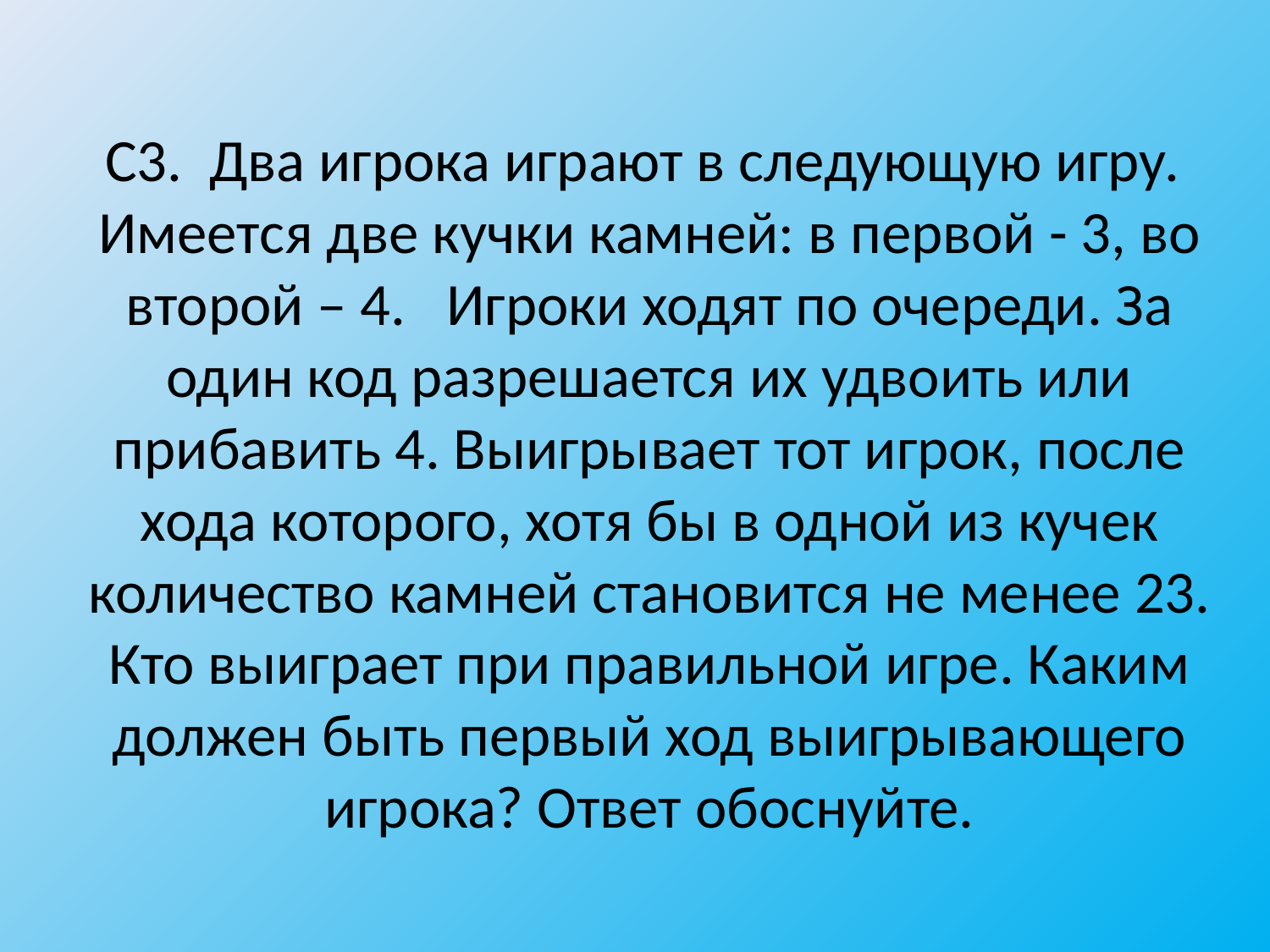

# С3.  Два игрока играют в следующую игру.  Имеется две кучки камней: в первой - 3, во второй – 4.   Игроки ходят по очереди. За один код разрешается их удвоить или прибавить 4. Выигрывает тот игрок, после хода которого, хотя бы в одной из кучек количество камней становится не менее 23. Кто выиграет при правильной игре. Каким должен быть первый ход выигрывающего игрока? Ответ обоснуйте.